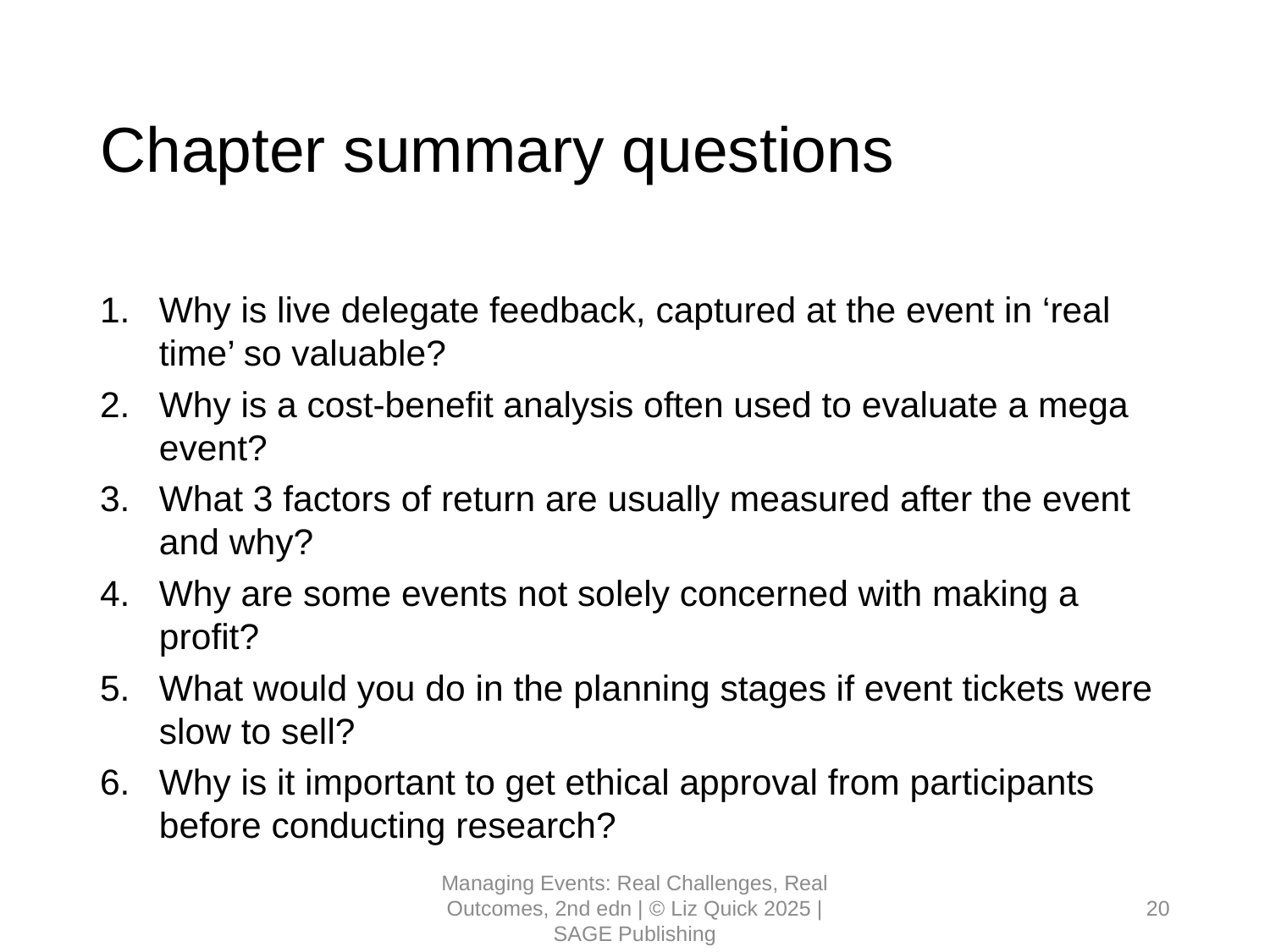

# Chapter summary questions
Why is live delegate feedback, captured at the event in ‘real time’ so valuable?
Why is a cost-benefit analysis often used to evaluate a mega event?
What 3 factors of return are usually measured after the event and why?
Why are some events not solely concerned with making a profit?
What would you do in the planning stages if event tickets were slow to sell?
Why is it important to get ethical approval from participants before conducting research?
Managing Events: Real Challenges, Real Outcomes, 2nd edn | © Liz Quick 2025 | SAGE Publishing
20